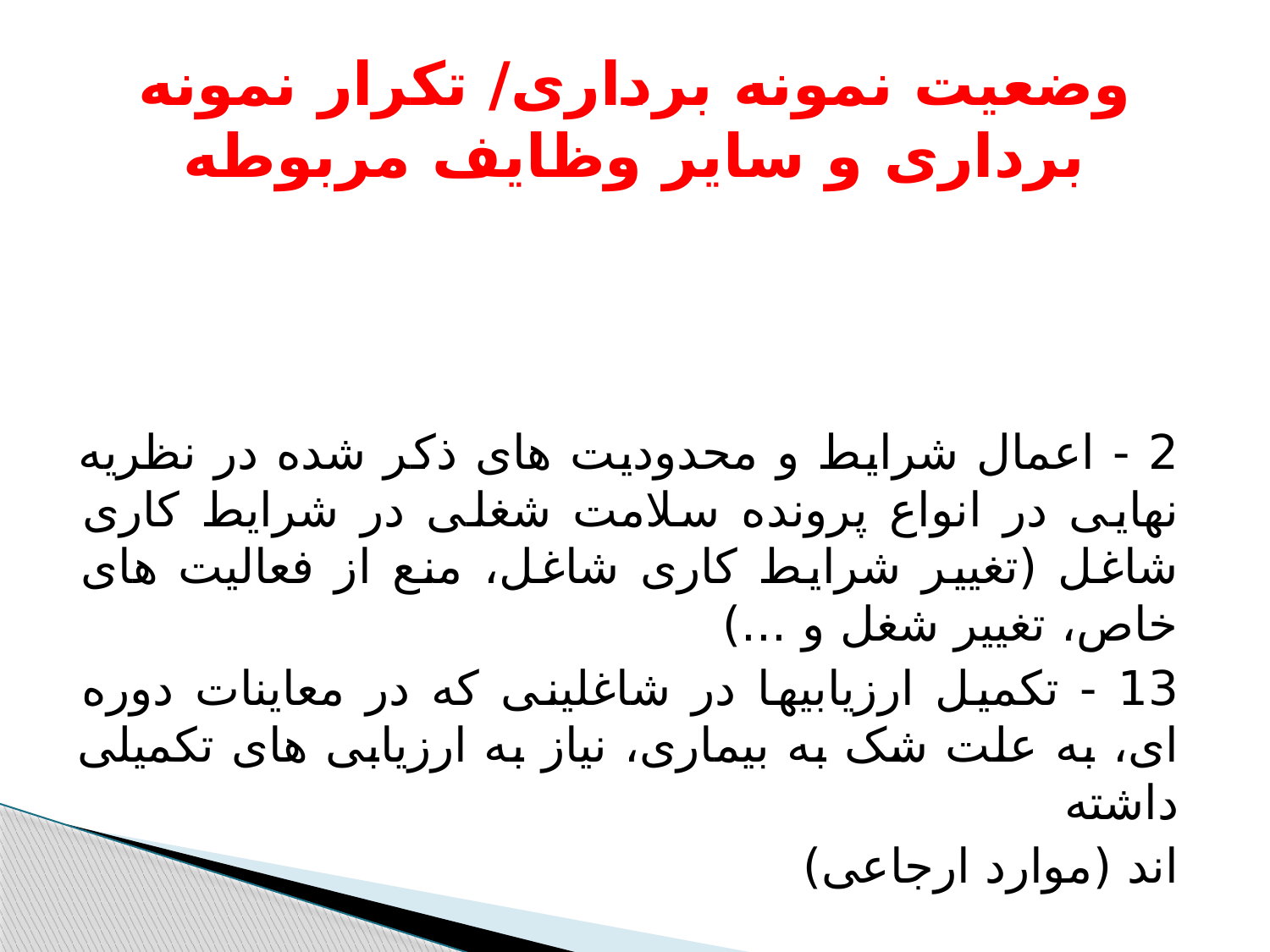

# وضعیت نمونه برداری/ تکرار نمونه برداری و سایر وظایف مربوطه
2 - اعمال شرایط و محدودیت های ذکر شده در نظریه نهایی در انواع پرونده سلامت شغلی در شرایط کاری شاغل (تغییر شرایط کاری شاغل، منع از فعالیت های خاص، تغییر شغل و ...)
13 - تکمیل ارزیابیها در شاغلینی که در معاینات دوره ای، به علت شک به بیماری، نیاز به ارزیابی های تکمیلی داشته
اند (موارد ارجاعی)